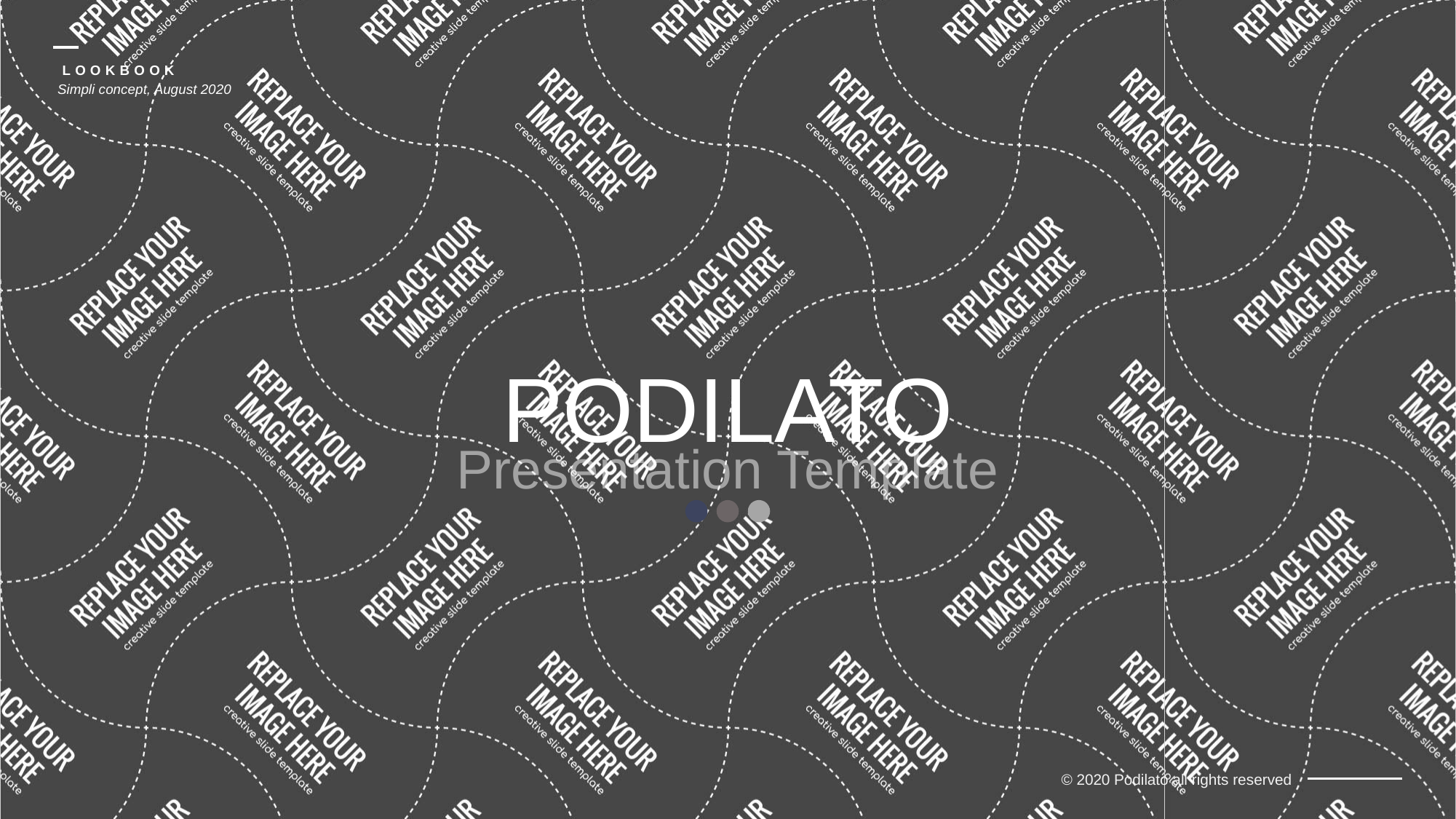

LOOKBOOK
Simpli concept, August 2020
PODILATO
Presentation Template

© 2020 Podilato all rights reserved